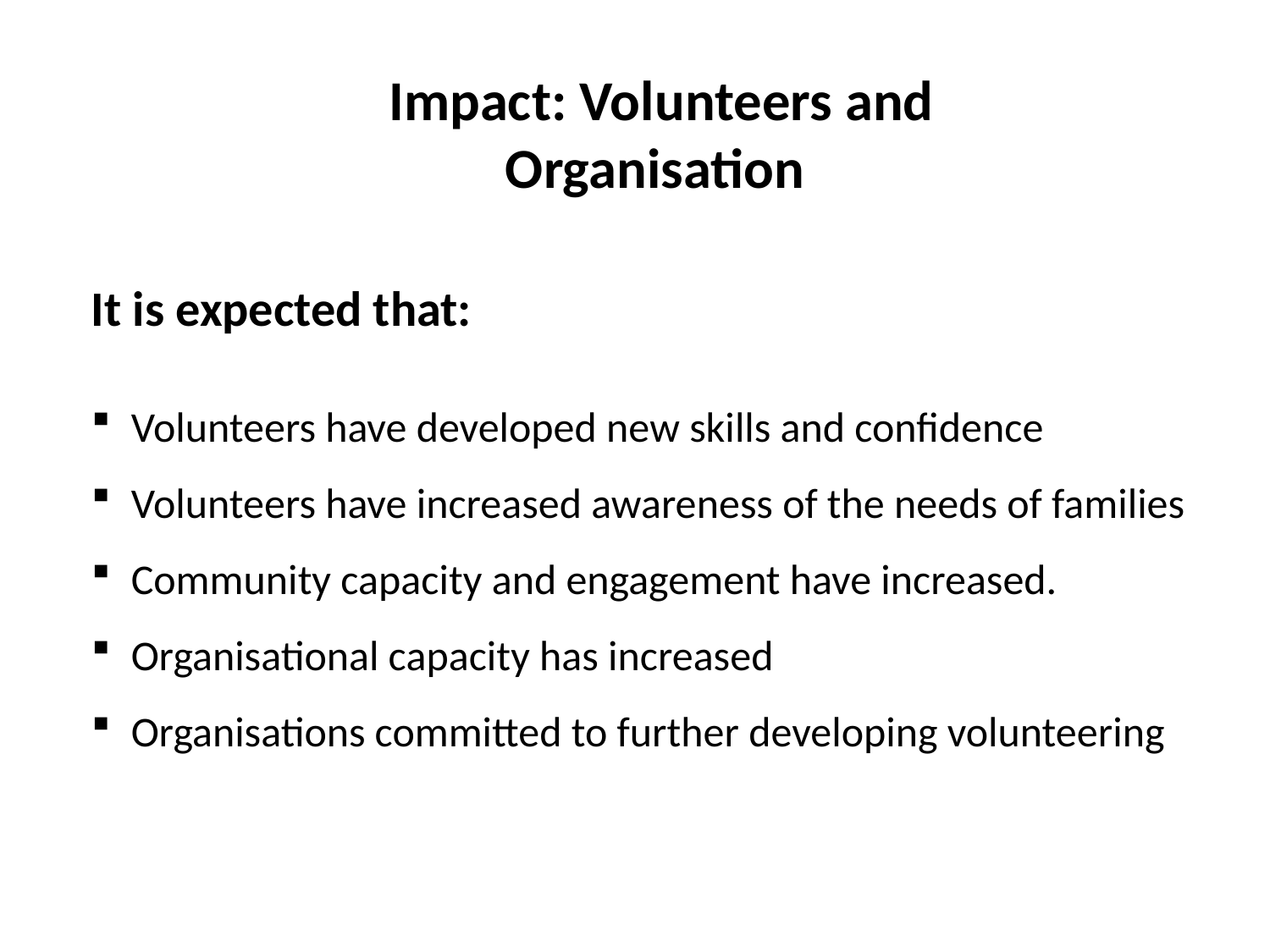

Impact: Volunteers and Organisation
It is expected that:

Volunteers have developed new skills and confidence
Volunteers have increased awareness of the needs of families
Community capacity and engagement have increased.
Organisational capacity has increased
Organisations committed to further developing volunteering